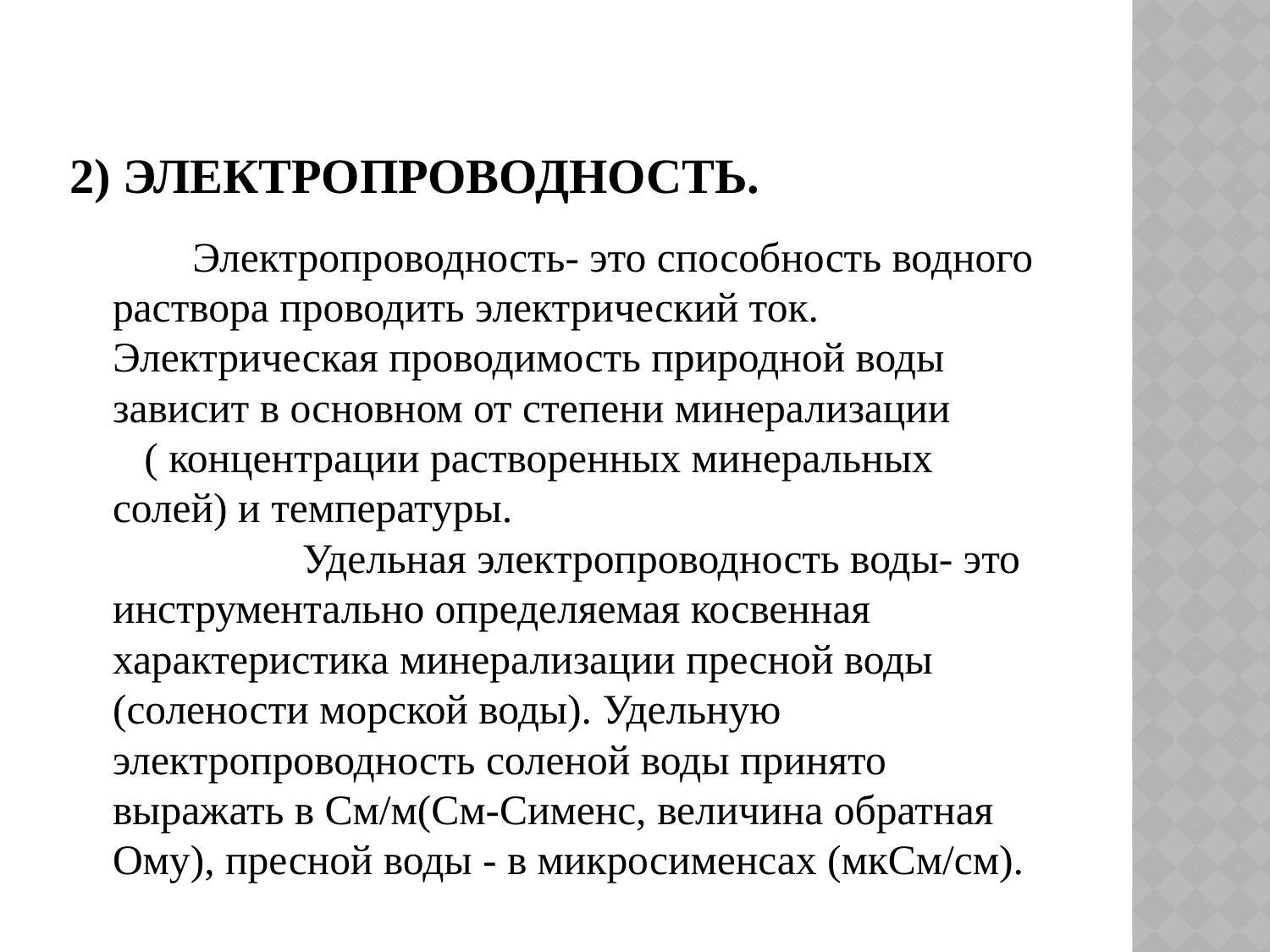

# 2) Электропроводность.
           Электропроводность- это способность водного раствора проводить электрический ток. Электрическая проводимость природной воды зависит в основном от степени минерализации             ( концентрации растворенных минеральных солей) и температуры.                                                                      Удельная электропроводность воды- это инструментально определяемая косвенная характеристика минерализации пресной воды (солености морской воды). Удельную электропроводность соленой воды принято выражать в См/м(См-Сименс, величина обратная Ому), пресной воды - в микросименсах (мкСм/см).